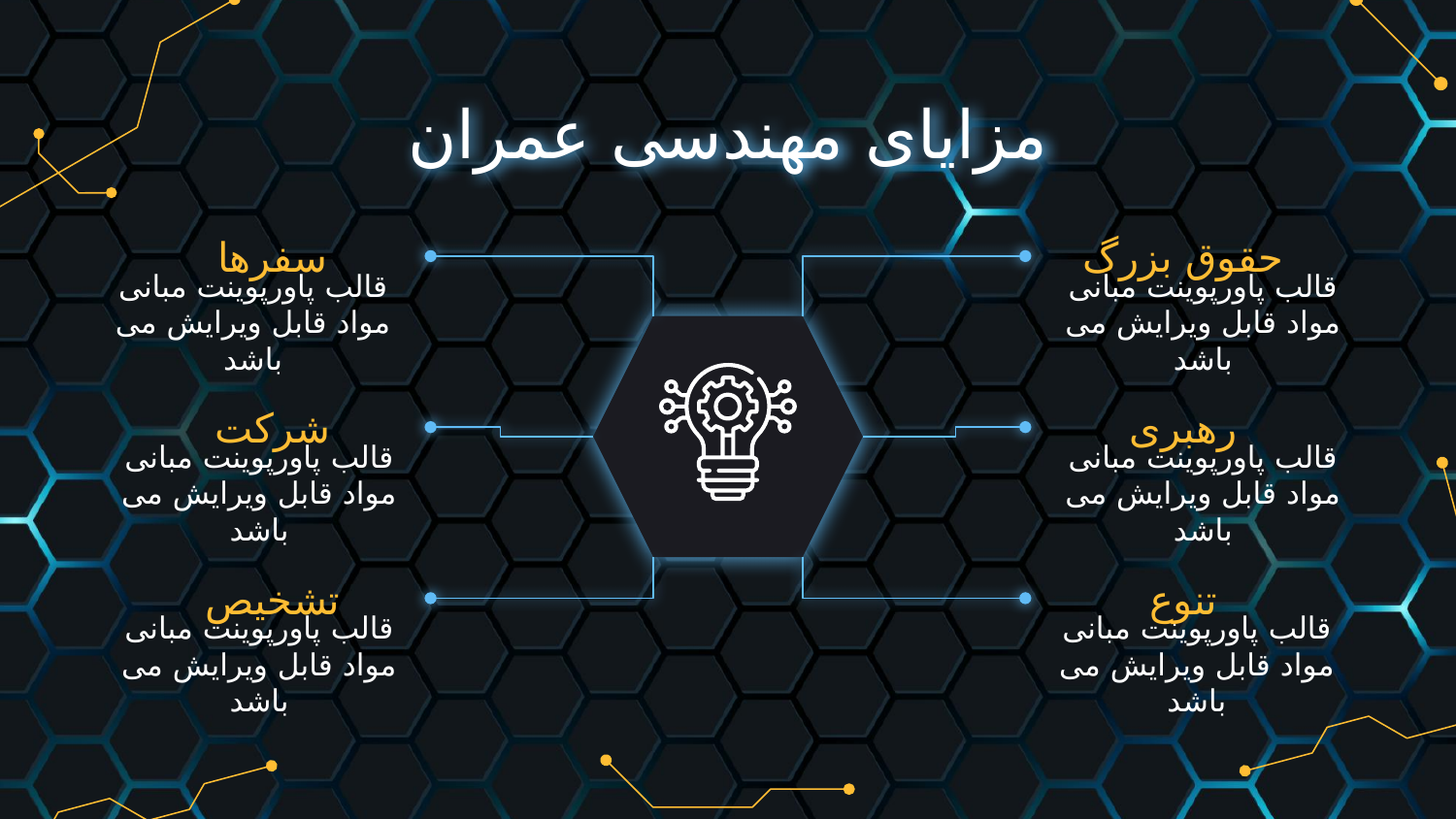

# مزایای مهندسی عمران
سفرها
حقوق بزرگ
قالب پاورپوینت مبانی مواد قابل ویرایش می باشد
قالب پاورپوینت مبانی مواد قابل ویرایش می باشد

شرکت
رهبری
قالب پاورپوینت مبانی مواد قابل ویرایش می باشد
قالب پاورپوینت مبانی مواد قابل ویرایش می باشد
تشخیص
تنوع
قالب پاورپوینت مبانی مواد قابل ویرایش می باشد
قالب پاورپوینت مبانی مواد قابل ویرایش می باشد